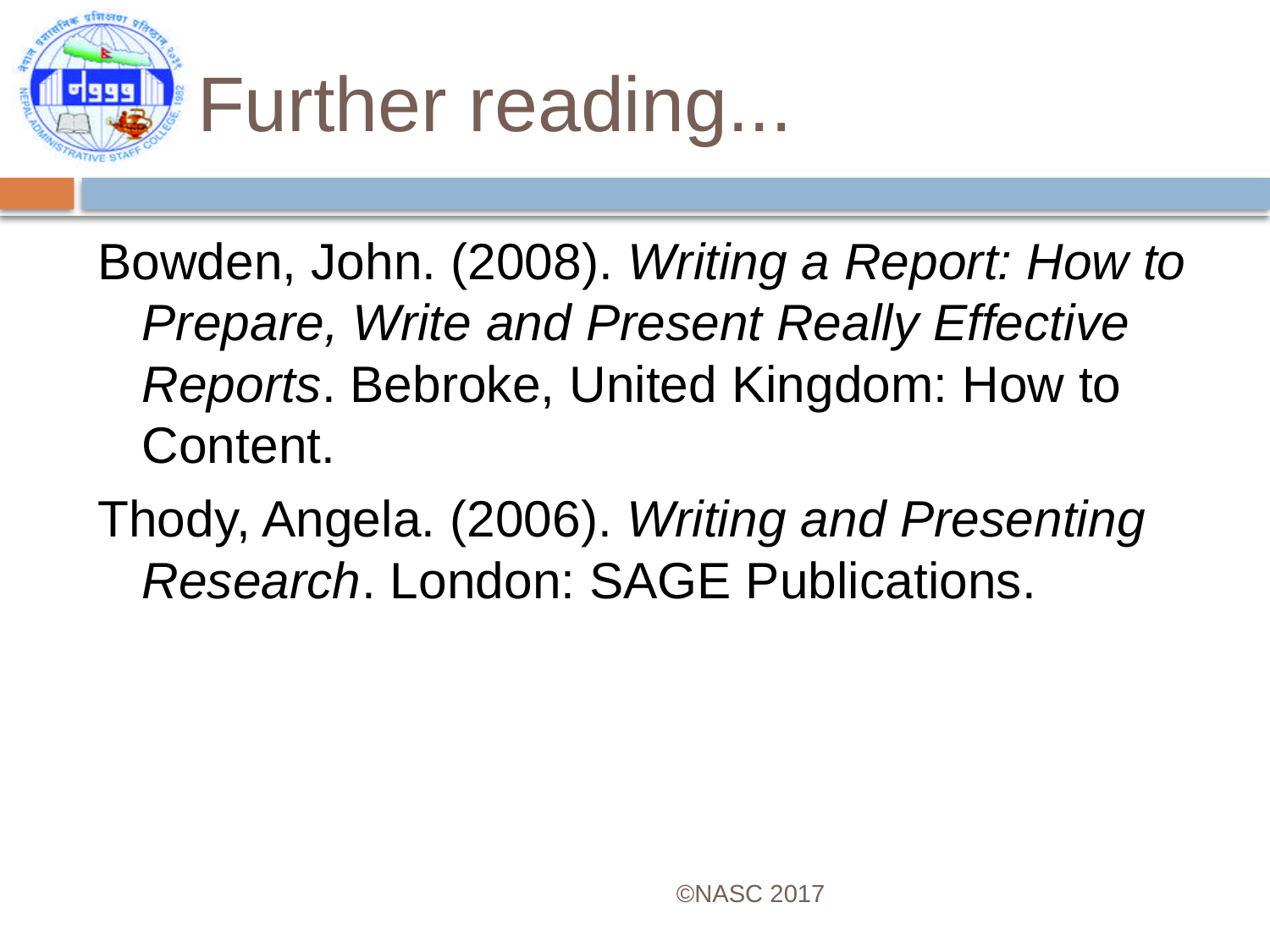

# Further reading...
Bowden, John. (2008). Writing a Report: How to Prepare, Write and Present Really Effective Reports. Bebroke, United Kingdom: How to Content.
Thody, Angela. (2006). Writing and Presenting Research. London: SAGE Publications.
©NASC 2017